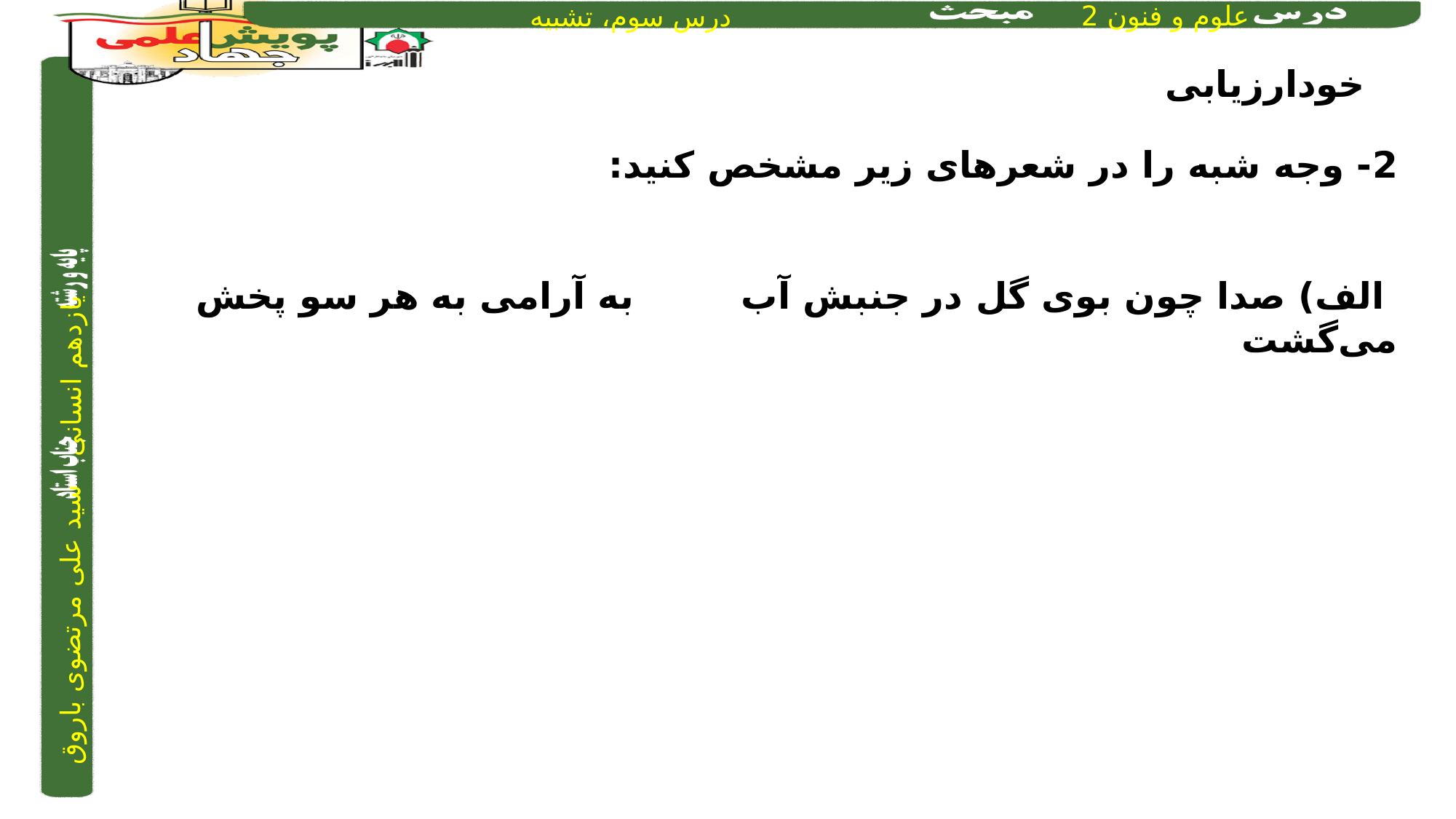

خودارزیابی
2- وجه شبه را در شعرهای زیر مشخص کنید:

 الف) صدا چون بوی گل در جنبش آب 		به آرامی به هر سو پخش می‌گشت